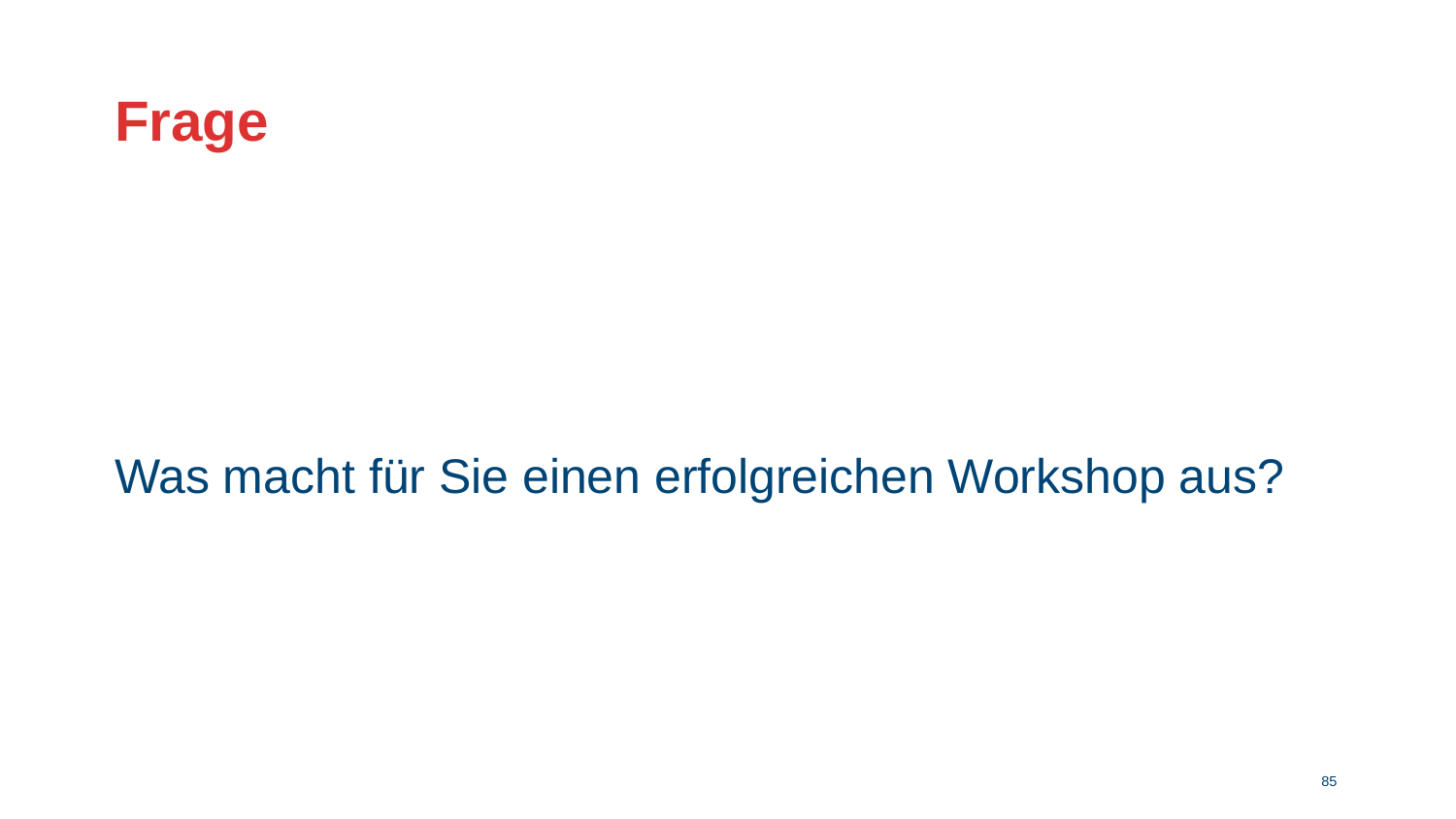

# Frage
Was macht für Sie einen erfolgreichen Workshop aus?
85